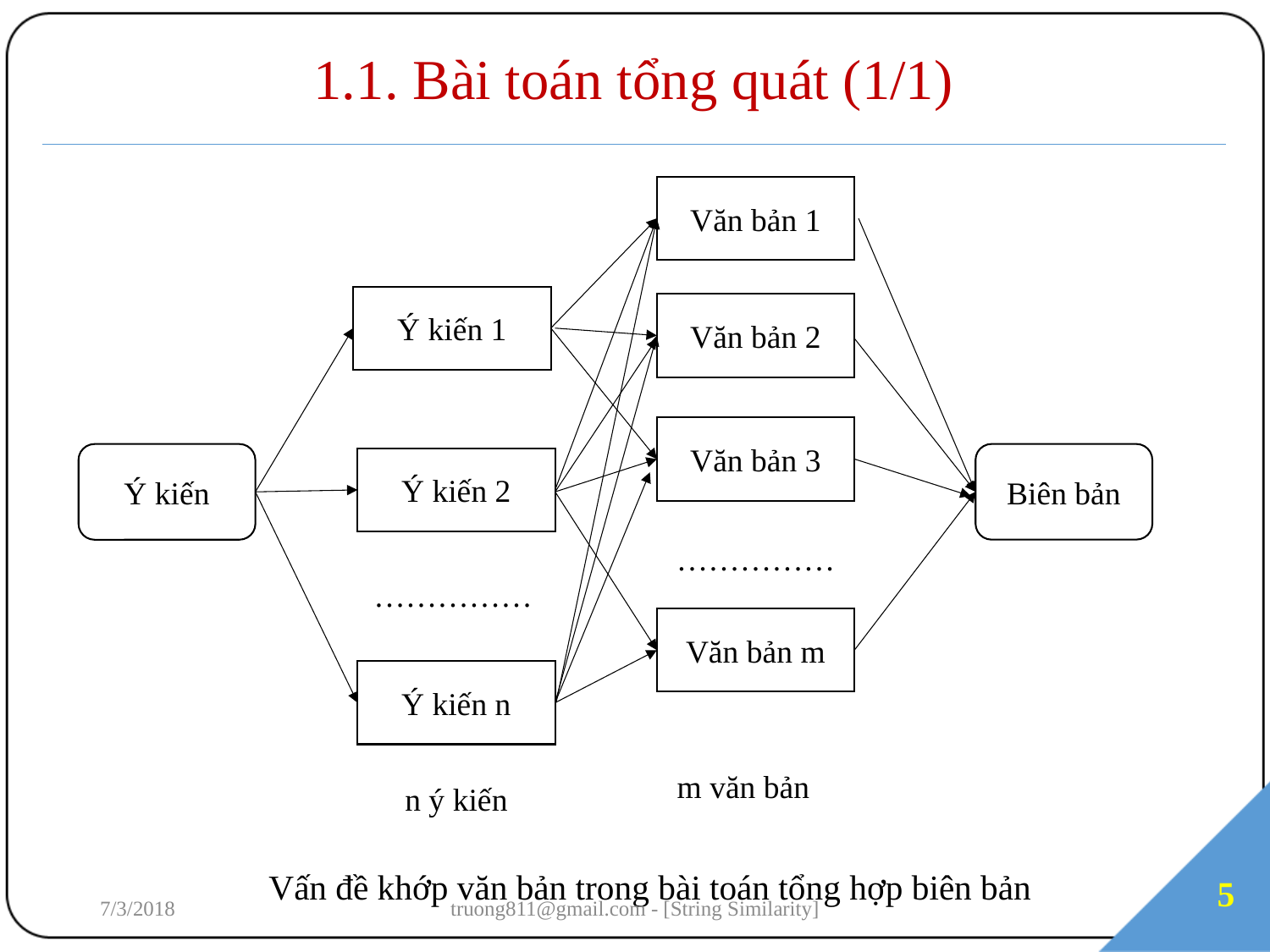

# 1.1. Bài toán tổng quát (1/1)

Vấn đề khớp văn bản trong bài toán tổng hợp biên bản

Văn bản 1
Ý kiến 1
Văn bản 2
Văn bản 3
Ý kiến
Biên bản
Ý kiến 2
……………
……………
Văn bản m
Ý kiến n
m văn bản
n ý kiến
5
7/3/2018
truong811@gmail.com - [String Similarity]